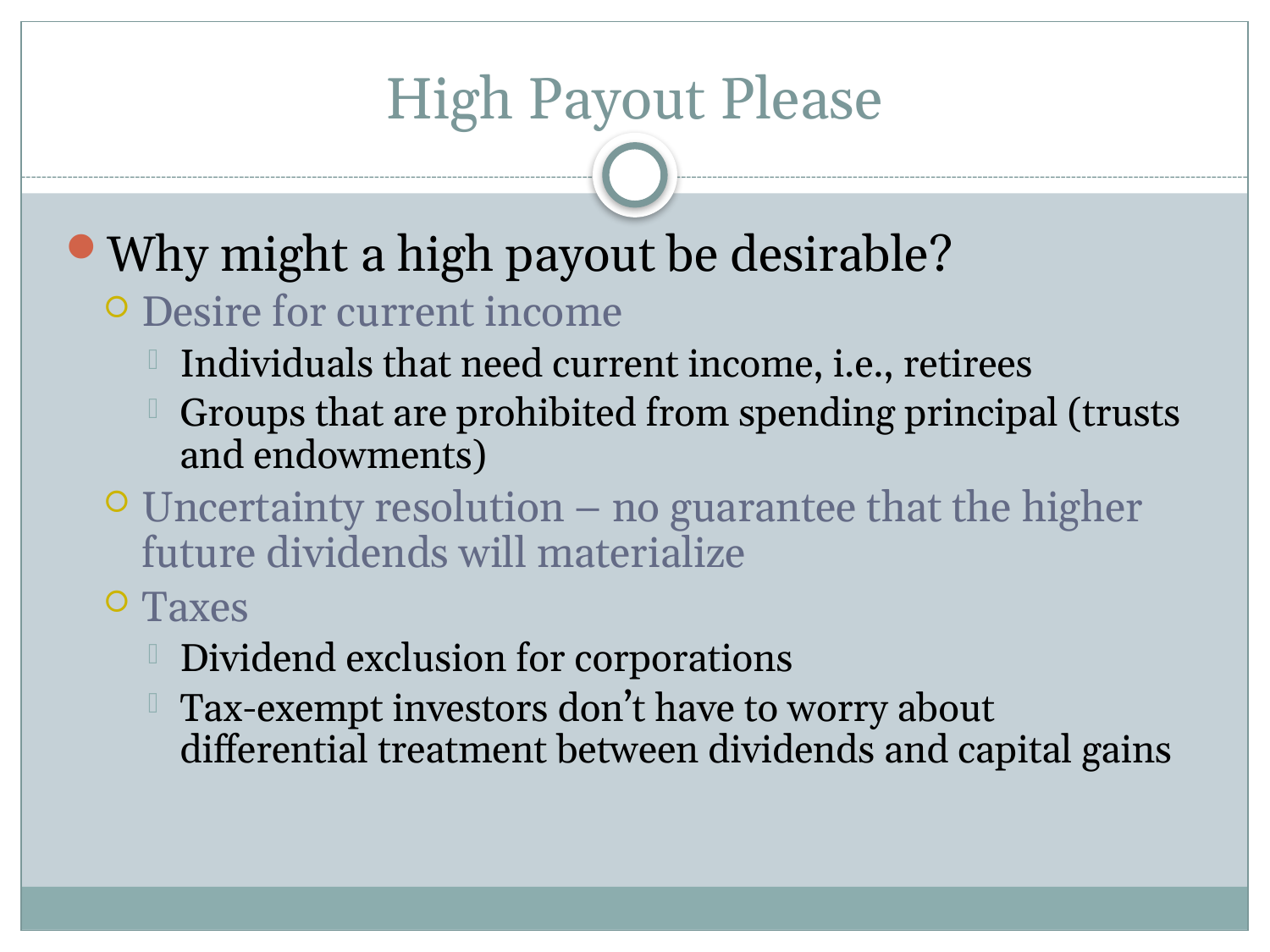

# High Payout Please
Why might a high payout be desirable?
Desire for current income
Individuals that need current income, i.e., retirees
Groups that are prohibited from spending principal (trusts and endowments)
Uncertainty resolution – no guarantee that the higher future dividends will materialize
Taxes
Dividend exclusion for corporations
Tax-exempt investors don’t have to worry about differential treatment between dividends and capital gains